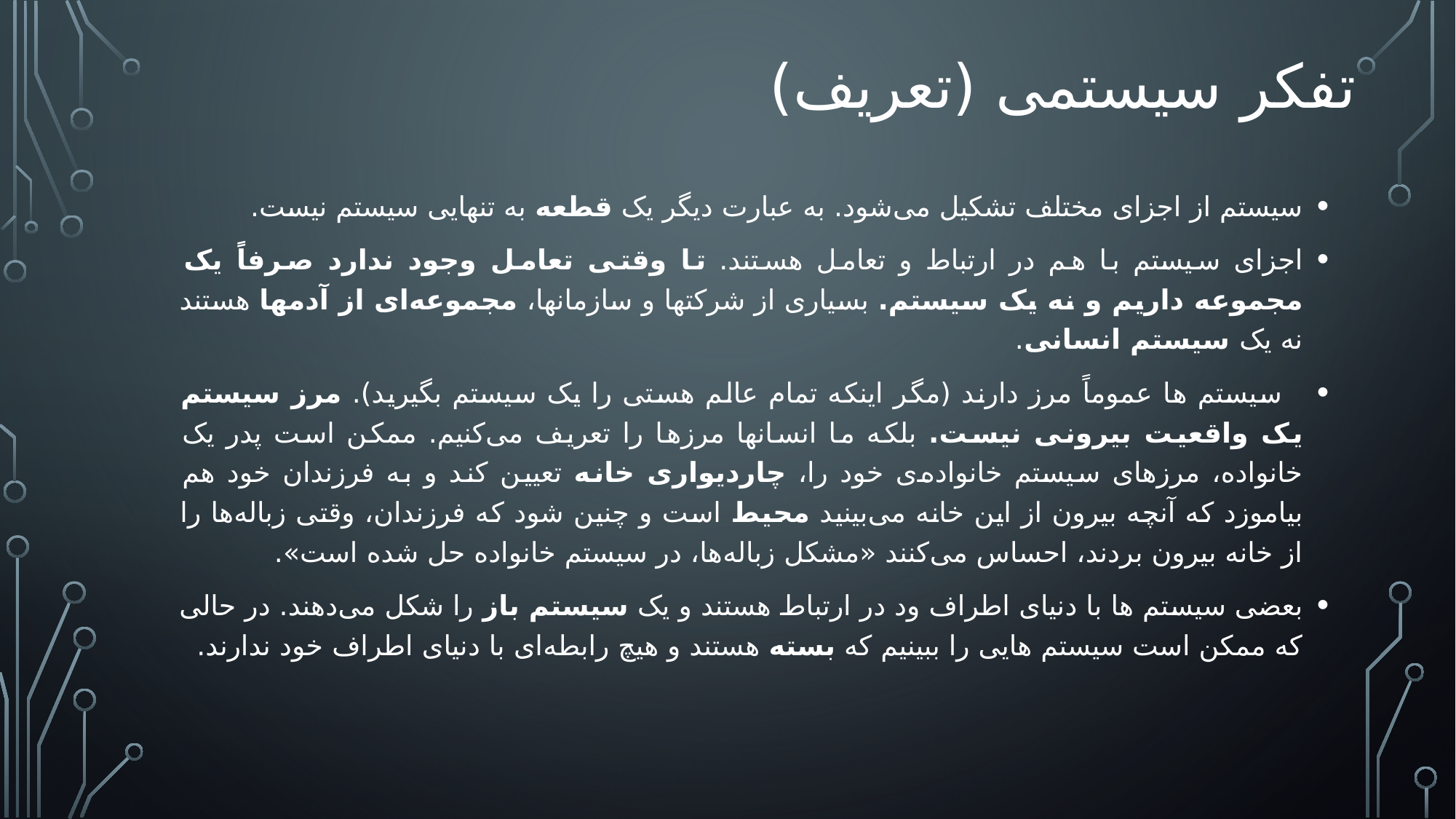

# تفکر سیستمی (تعریف)
سیستم از اجزای مختلف تشکیل می‌شود. به عبارت دیگر یک قطعه به تنهایی سیستم نیست.
اجزای سیستم با هم در ارتباط و تعامل هستند. تا وقتی تعامل وجود ندارد صرفاً یک مجموعه داریم و نه یک سیستم. بسیاری از شرکتها و سازمانها، مجموعه‌ای از آدمها هستند نه یک سیستم انسانی.
  سیستم ها عموماً مرز دارند (مگر اینکه تمام عالم هستی را یک سیستم بگیرید). مرز سیستم یک واقعیت بیرونی نیست. بلکه ما انسانها مرزها را تعریف می‌کنیم. ممکن است پدر یک خانواده، مرزهای سیستم خانواده‌ی خود را، چاردیواری خانه تعیین کند و به فرزندان خود هم بیاموزد که آنچه بیرون از این خانه می‌بینید محیط است و چنین شود که فرزندان، وقتی زباله‌ها را از خانه بیرون بردند، احساس می‌کنند «مشکل زباله‌ها، در سیستم خانواده حل شده است».
بعضی سیستم ها با دنیای اطراف ود در ارتباط هستند و یک سیستم باز را شکل می‌دهند. در حالی که ممکن است سیستم هایی را ببینیم که بسته هستند و هیچ رابطه‌ای با دنیای اطراف خود ندارند.